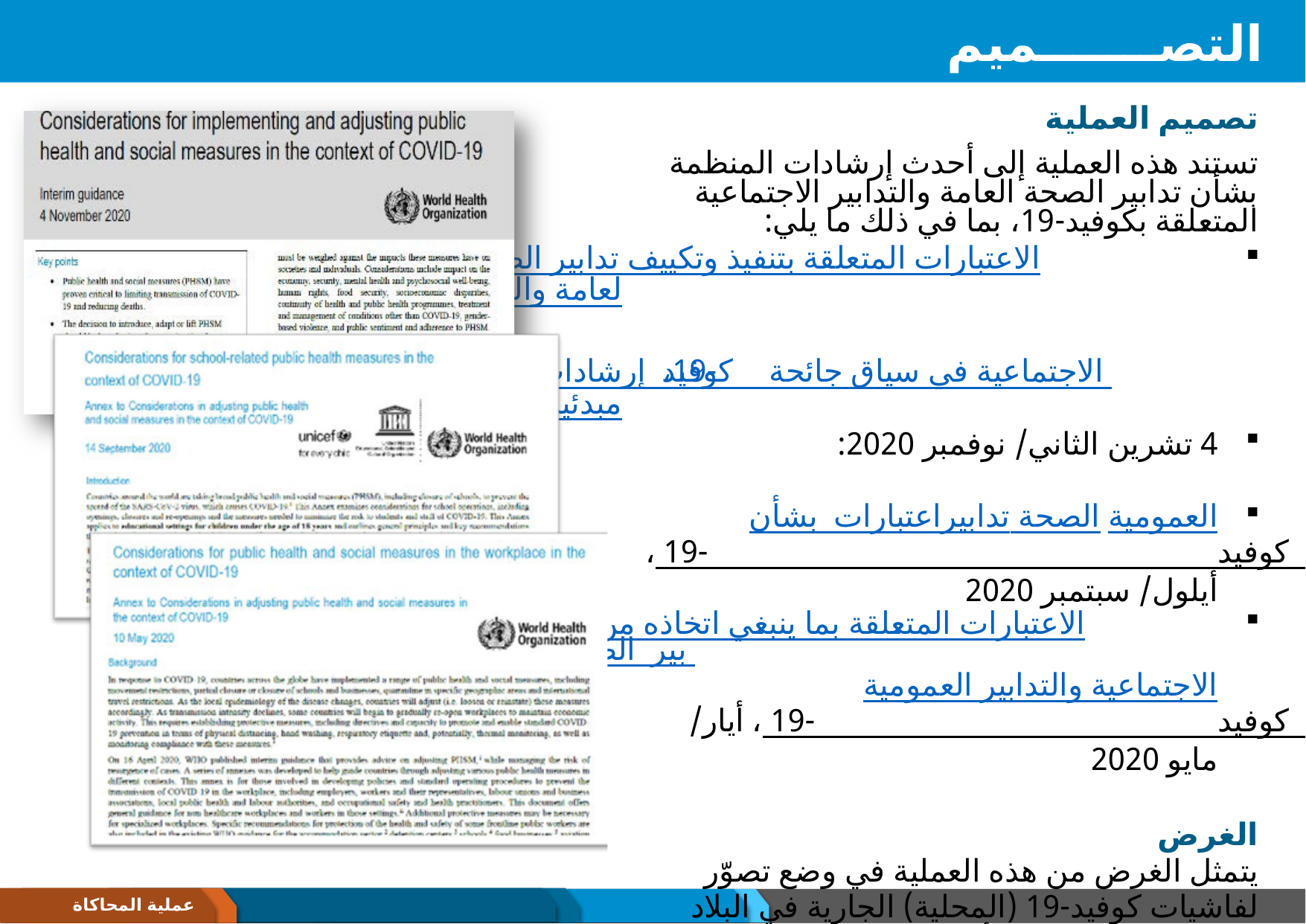

# التصـــــــميم والغــــــــرض

تصميم العملية
تستند هذه العملية إلى أحدث إرشادات المنظمة بشأن تدابير الصحة العامة والتدابير الاجتماعية المتعلقة بكوفيد-19، بما في ذلك ما يلي:
الاعتبارات المتعلقة بتنفيذ وتكییف تدابير الصحة العامة والتدابير
الاجتماعية في سیاق جائحة كوفید-19، إرشادات مبدئية،
4 تشرين الثاني/ نوفمبر 2020:

اعتبارات بشأن تدابیر الصحة العمومیة الخاصة بالمدارس في سیاق جائحة كوفید-19، أيلول/ سبتمبر 2020
الاعتبارات المتعلقة بما ينبغي اتخاذه من تدابير الصحة العمومیة والتدابیر الاجتماعیة في مكان العمل في سیاق كوفید-19، أيار/ مايو 2020

الغرض
يتمثل الغرض من هذه العملية في وضع تصوّر لفاشيات كوفيد-19 (المحلية) الجارية في البلاد وإدارتها، مع الحد إلى أدنى قدر من التعطل الاجتماعي والاقتصادي، باتخاذ تدابير الصحة العامة والتدابير الاجتماعية الفعّالة.
عملية المحاكاة